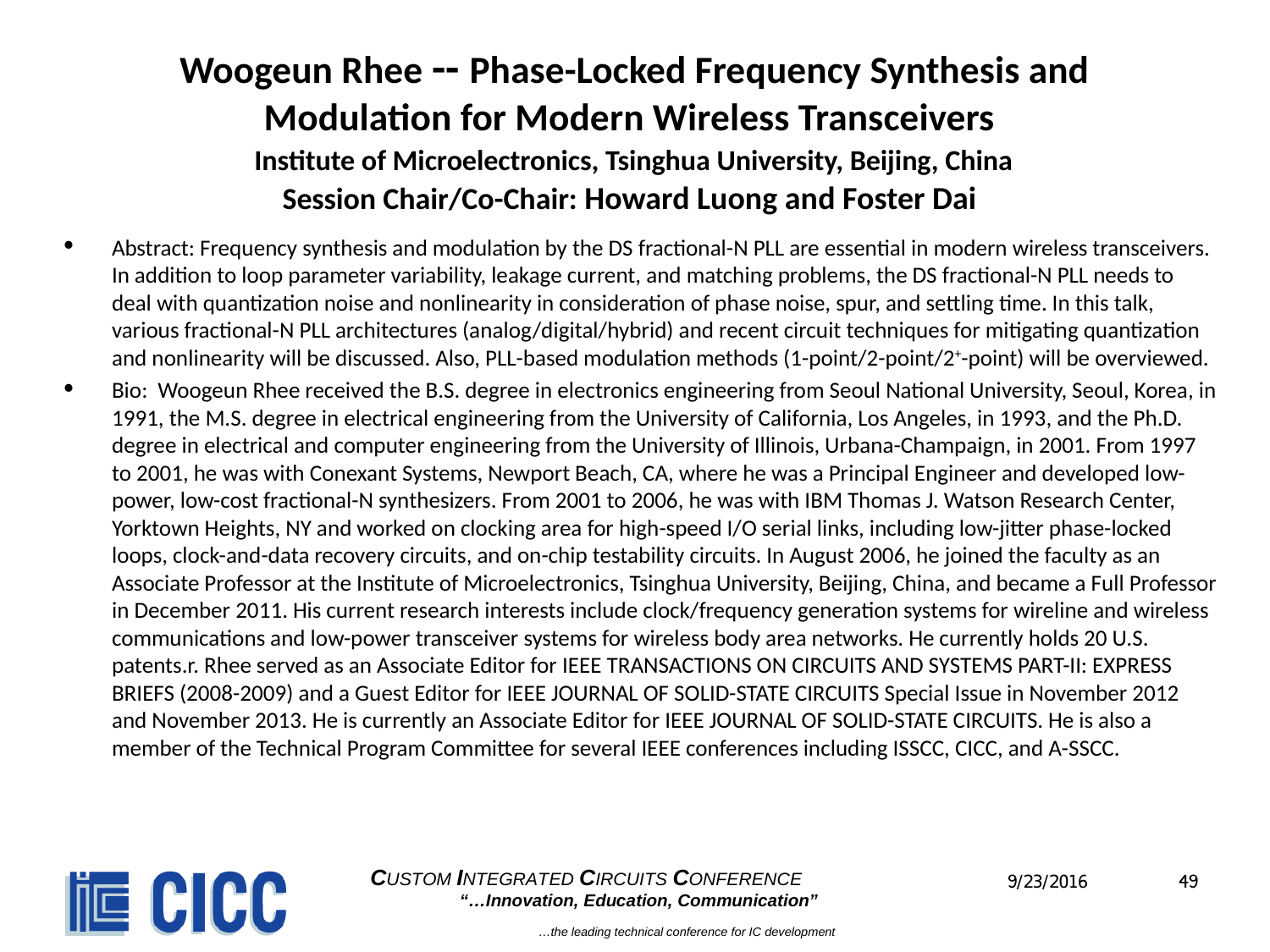

# Woogeun Rhee -- Phase-Locked Frequency Synthesis and Modulation for Modern Wireless Transceivers Institute of Microelectronics, Tsinghua University, Beijing, China Session Chair/Co-Chair: Howard Luong and Foster Dai
Abstract: Frequency synthesis and modulation by the DS fractional-N PLL are essential in modern wireless transceivers. In addition to loop parameter variability, leakage current, and matching problems, the DS fractional-N PLL needs to deal with quantization noise and nonlinearity in consideration of phase noise, spur, and settling time. In this talk, various fractional-N PLL architectures (analog/digital/hybrid) and recent circuit techniques for mitigating quantization and nonlinearity will be discussed. Also, PLL-based modulation methods (1-point/2-point/2+-point) will be overviewed.
Bio:  Woogeun Rhee received the B.S. degree in electronics engineering from Seoul National University, Seoul, Korea, in 1991, the M.S. degree in electrical engineering from the University of California, Los Angeles, in 1993, and the Ph.D. degree in electrical and computer engineering from the University of Illinois, Urbana-Champaign, in 2001. From 1997 to 2001, he was with Conexant Systems, Newport Beach, CA, where he was a Principal Engineer and developed low-power, low-cost fractional-N synthesizers. From 2001 to 2006, he was with IBM Thomas J. Watson Research Center, Yorktown Heights, NY and worked on clocking area for high-speed I/O serial links, including low-jitter phase-locked loops, clock-and-data recovery circuits, and on-chip testability circuits. In August 2006, he joined the faculty as an Associate Professor at the Institute of Microelectronics, Tsinghua University, Beijing, China, and became a Full Professor in December 2011. His current research interests include clock/frequency generation systems for wireline and wireless communications and low-power transceiver systems for wireless body area networks. He currently holds 20 U.S. patents.r. Rhee served as an Associate Editor for IEEE Transactions on Circuits and Systems Part-II: Express Briefs (2008-2009) and a Guest Editor for IEEE Journal of Solid-State Circuits Special Issue in November 2012 and November 2013. He is currently an Associate Editor for IEEE Journal of Solid-state Circuits. He is also a member of the Technical Program Committee for several IEEE conferences including ISSCC, CICC, and A-SSCC.